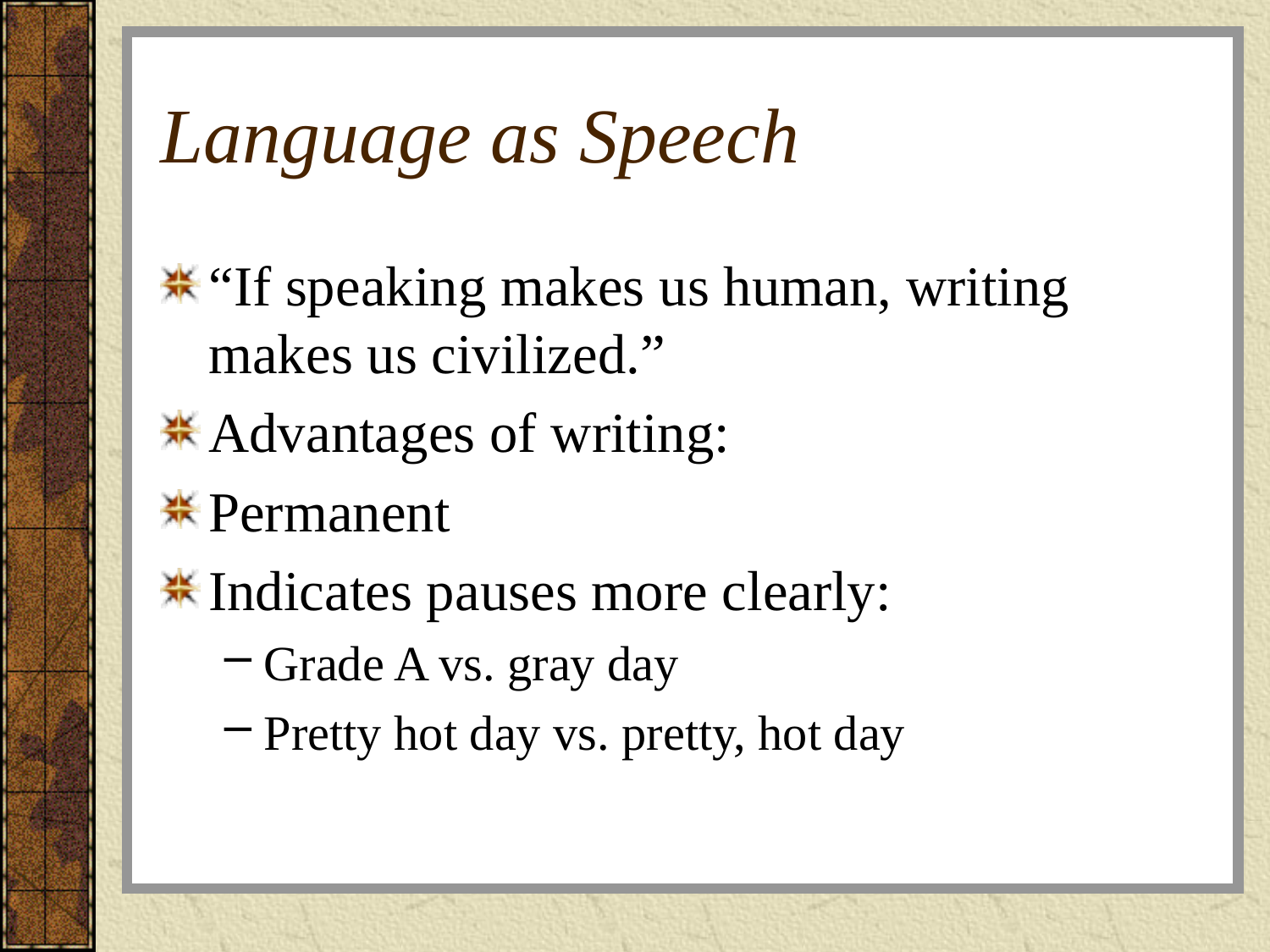

# Language as Speech
“If speaking makes us human, writing makes us civilized.”
Advantages of writing:
Permanent
Indicates pauses more clearly:
Grade A vs. gray day
Pretty hot day vs. pretty, hot day